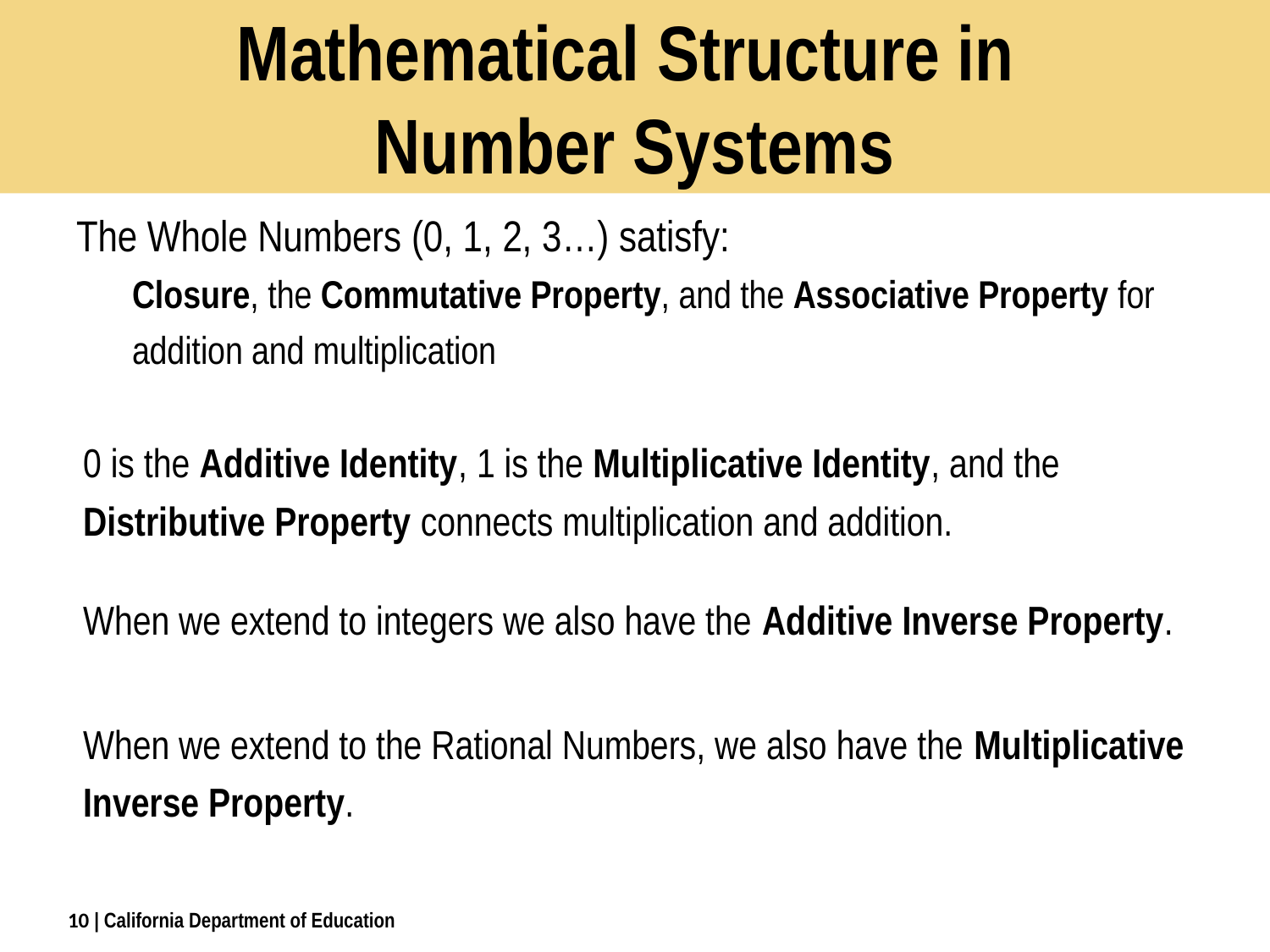

# Mathematical Structure in Number Systems
The Whole Numbers (0, 1, 2, 3…) satisfy:
Closure, the Commutative Property, and the Associative Property for addition and multiplication

0 is the Additive Identity, 1 is the Multiplicative Identity, and the Distributive Property connects multiplication and addition.

When we extend to integers we also have the Additive Inverse Property.

When we extend to the Rational Numbers, we also have the Multiplicative Inverse Property.

10
| California Department of Education